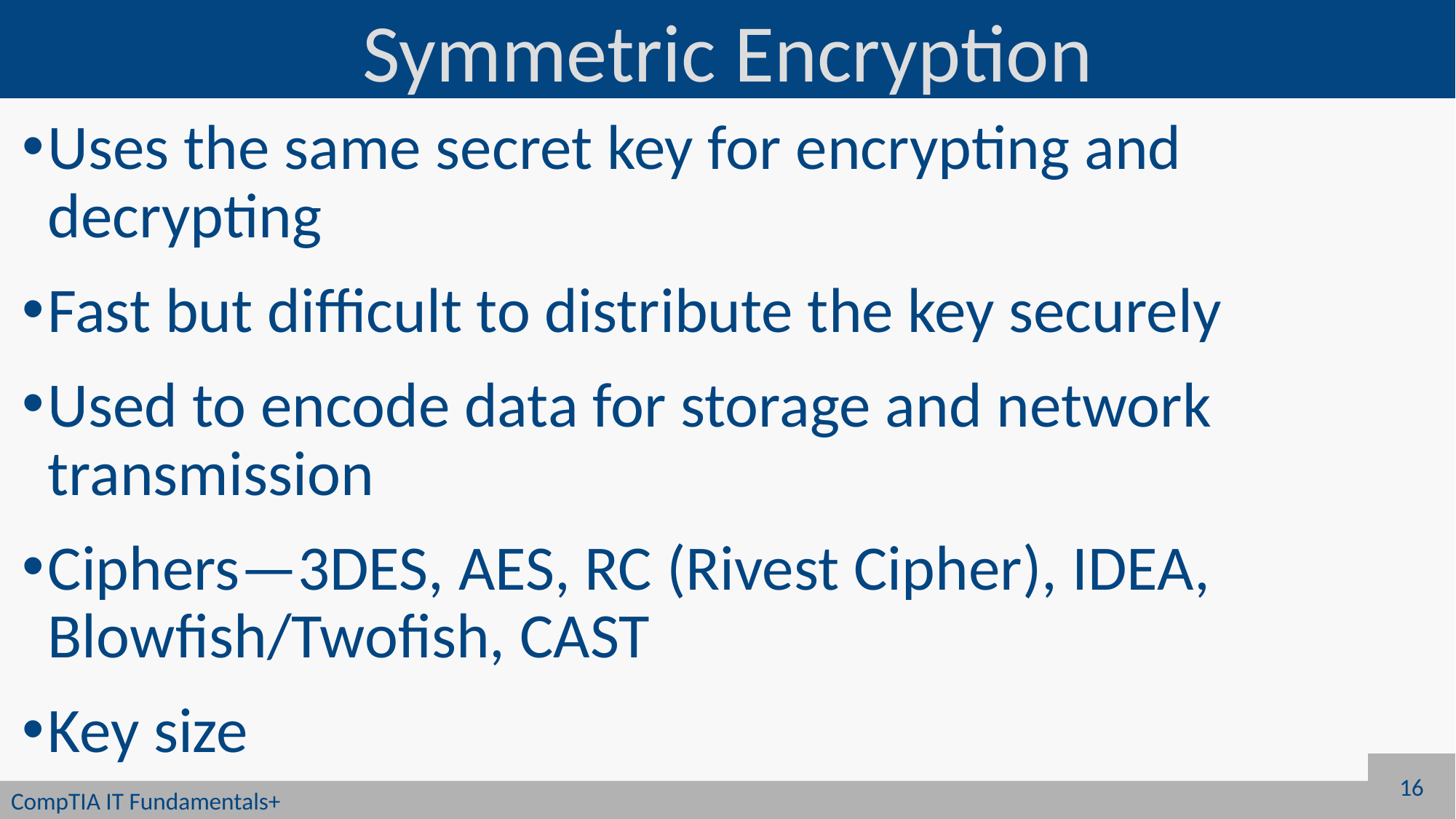

# Symmetric Encryption
Uses the same secret key for encrypting and decrypting
Fast but difficult to distribute the key securely
Used to encode data for storage and network transmission
Ciphers—3DES, AES, RC (Rivest Cipher), IDEA, Blowfish/Twofish, CAST
Key size

16
CompTIA IT Fundamentals+